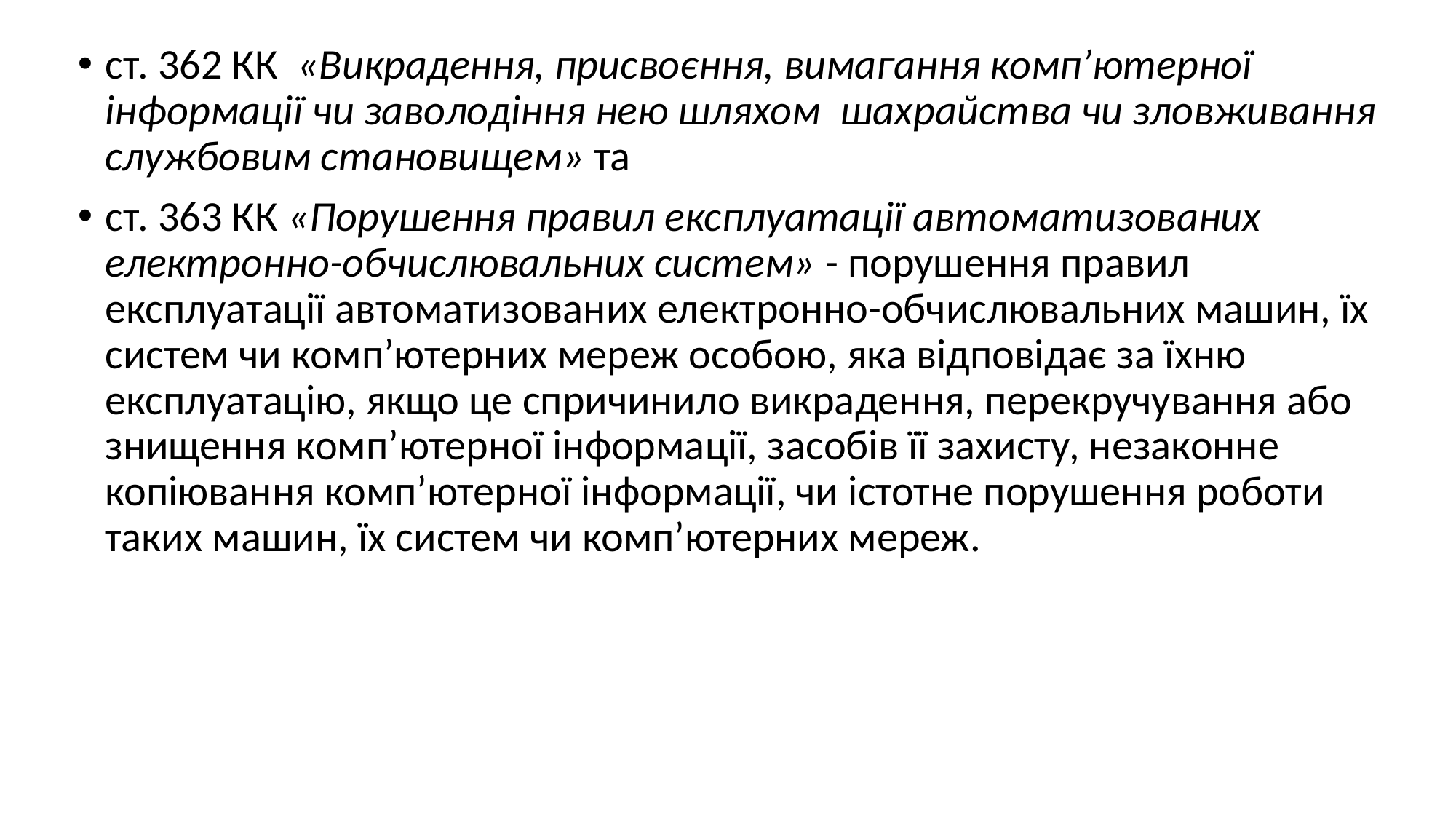

ст. 362 КК  «Викрадення, присвоєння, вимагання комп’ютерної інформації чи заволодіння нею шляхом  шахрайства чи зловживання службовим становищем» та
ст. 363 КК «Порушення правил експлуатації автоматизованих електронно-обчислювальних систем» - порушення правил експлуатації автоматизованих електронно-обчислювальних машин, їх систем чи комп’ютерних мереж особою, яка відповідає за їхню експлуатацію, якщо це спричинило викрадення, перекручування або знищення комп’ютерної інформації, засобів її захисту, незаконне копіювання комп’ютерної інформації, чи істотне порушення роботи таких машин, їх систем чи комп’ютерних мереж.